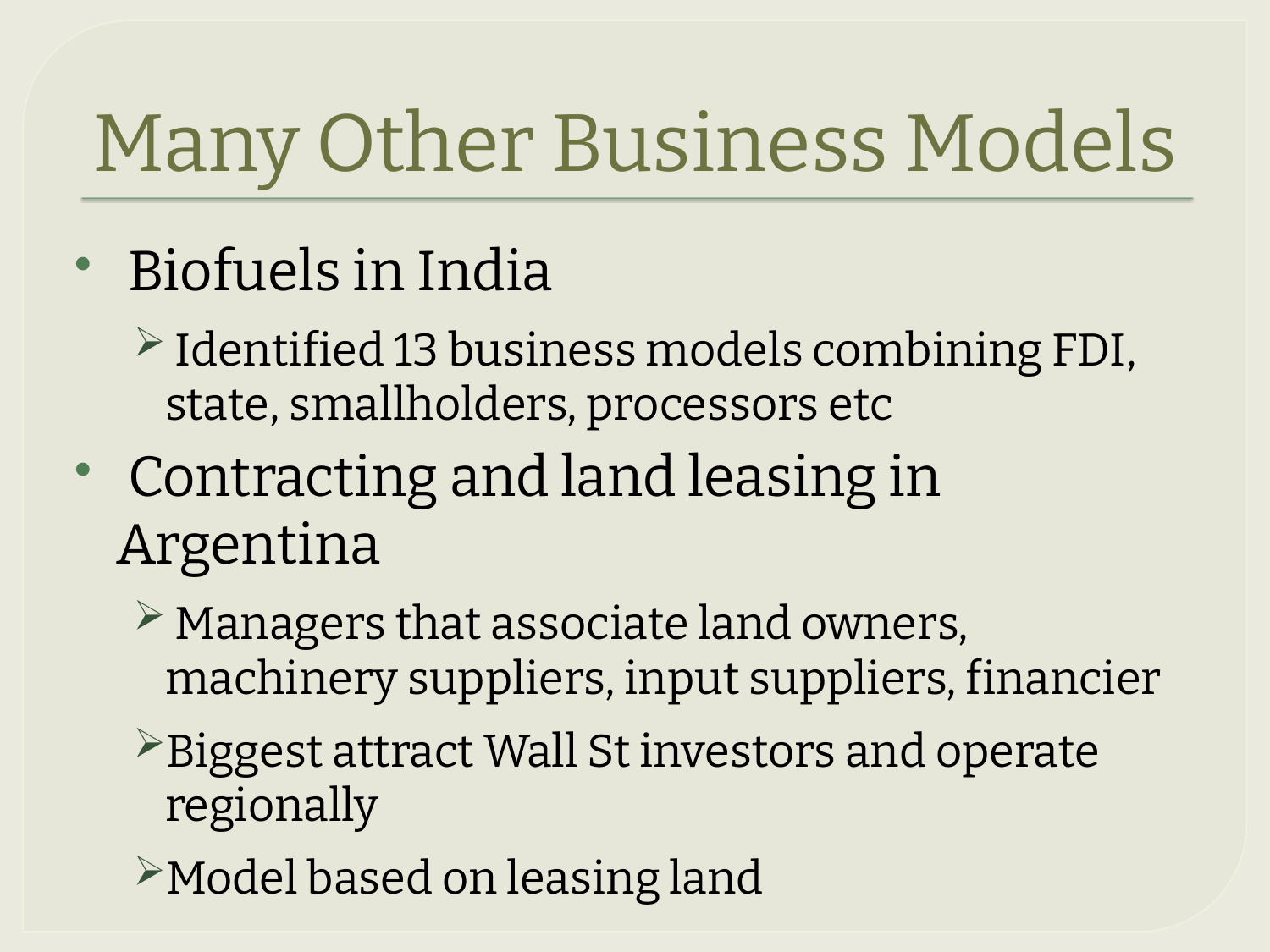

# Many Other Business Models
 Biofuels in India
 Identified 13 business models combining FDI, state, smallholders, processors etc
 Contracting and land leasing in Argentina
 Managers that associate land owners, machinery suppliers, input suppliers, financier
Biggest attract Wall St investors and operate regionally
Model based on leasing land